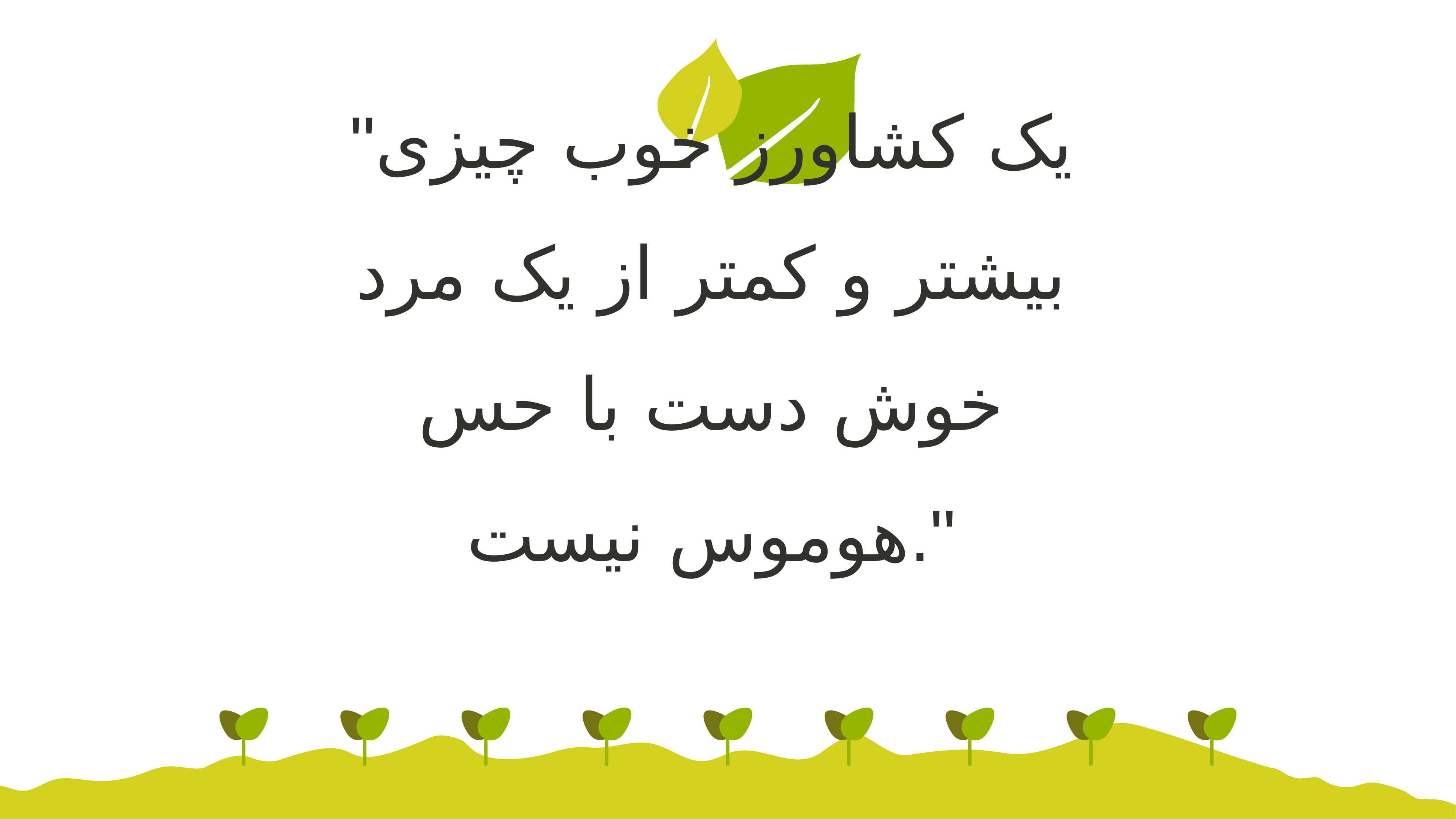

"یک کشاورز خوب چیزی بیشتر و کمتر از یک مرد خوش دست با حس هوموس نیست."